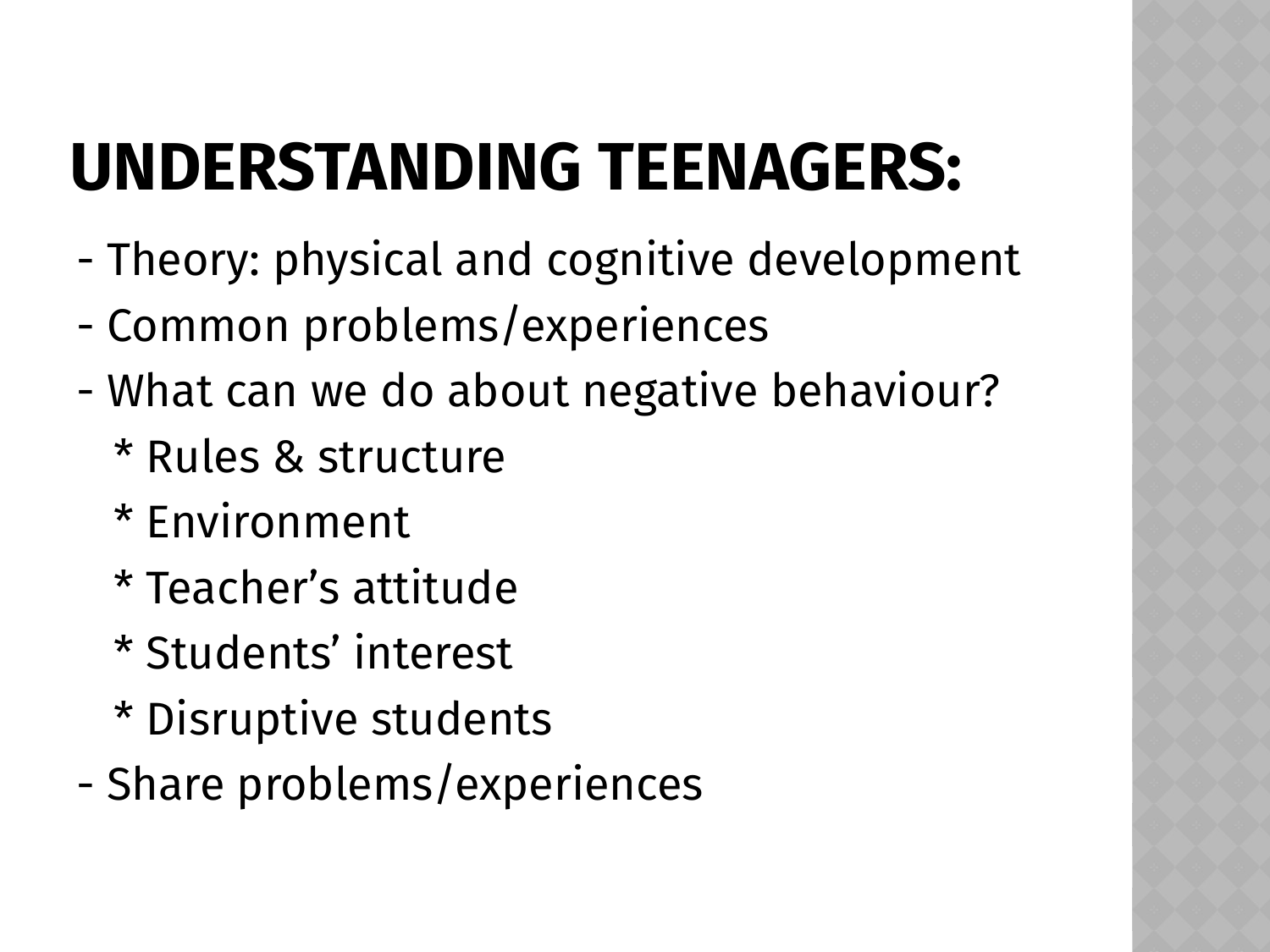

# Understanding Teenagers:
- Theory: physical and cognitive development
- Common problems/experiences
- What can we do about negative behaviour?
	* Rules & structure
	* Environment
	* Teacher’s attitude
	* Students’ interest
	* Disruptive students
- Share problems/experiences